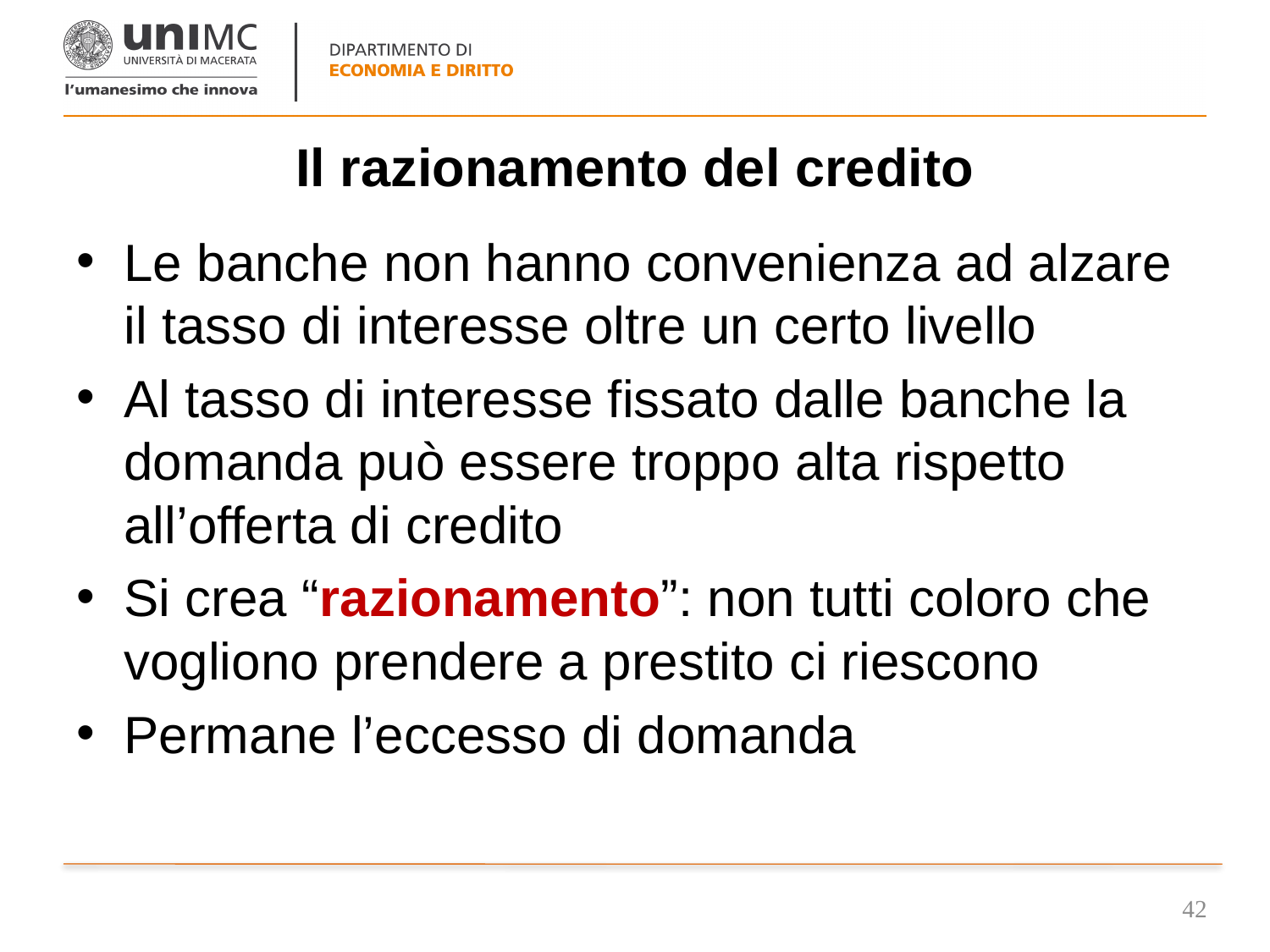

# Il razionamento del credito
Le banche non hanno convenienza ad alzare il tasso di interesse oltre un certo livello
Al tasso di interesse fissato dalle banche la domanda può essere troppo alta rispetto all’offerta di credito
Si crea “razionamento”: non tutti coloro che vogliono prendere a prestito ci riescono
Permane l’eccesso di domanda
42